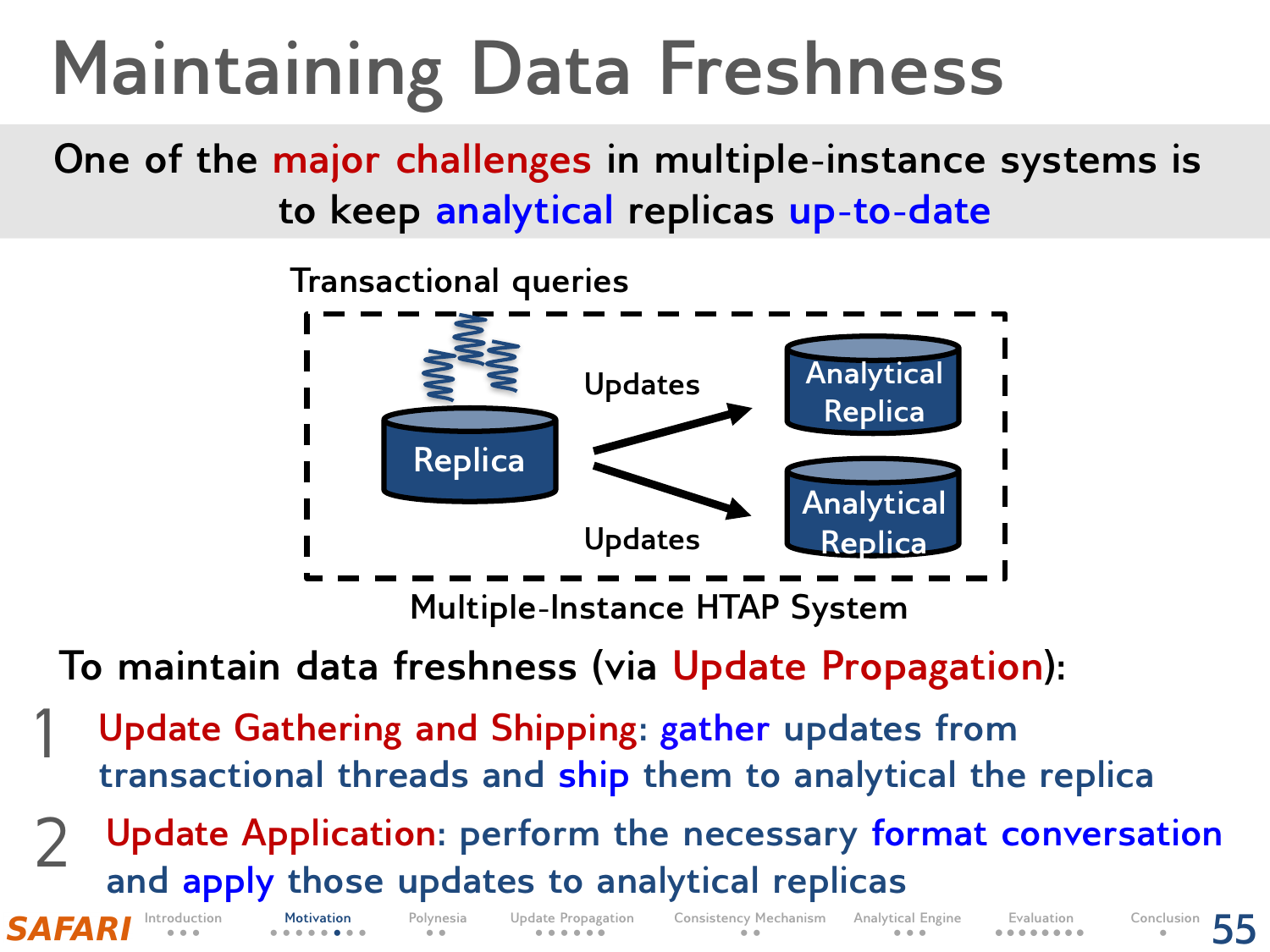

# Maintaining Data Freshness
One of the major challenges in multiple-instance systems is
to keep analytical replicas up-to-date

Transactional queries

Analytical Replica
Updates

Replica

Analytical Replica
Updates
Multiple-Instance HTAP System
To maintain data freshness (via Update Propagation):
1
Update Gathering and Shipping: gather updates from
transactional threads and ship them to analytical the replica
2
Update Application: perform the necessary format conversation and apply those updates to analytical replicas
55
| Introduction | Motivation | Polynesia | Update Propagation | Consistency Mechanism | Analytical Engine | Evaluation | Conclusion |
| --- | --- | --- | --- | --- | --- | --- | --- |
| ● ● ● | ● ● ● ● ● ● ● ● | ● ● | ● ● ● ● ● ● | ● ● | ● ● ● | ● ● ● ● ● ● ● ● | ● |